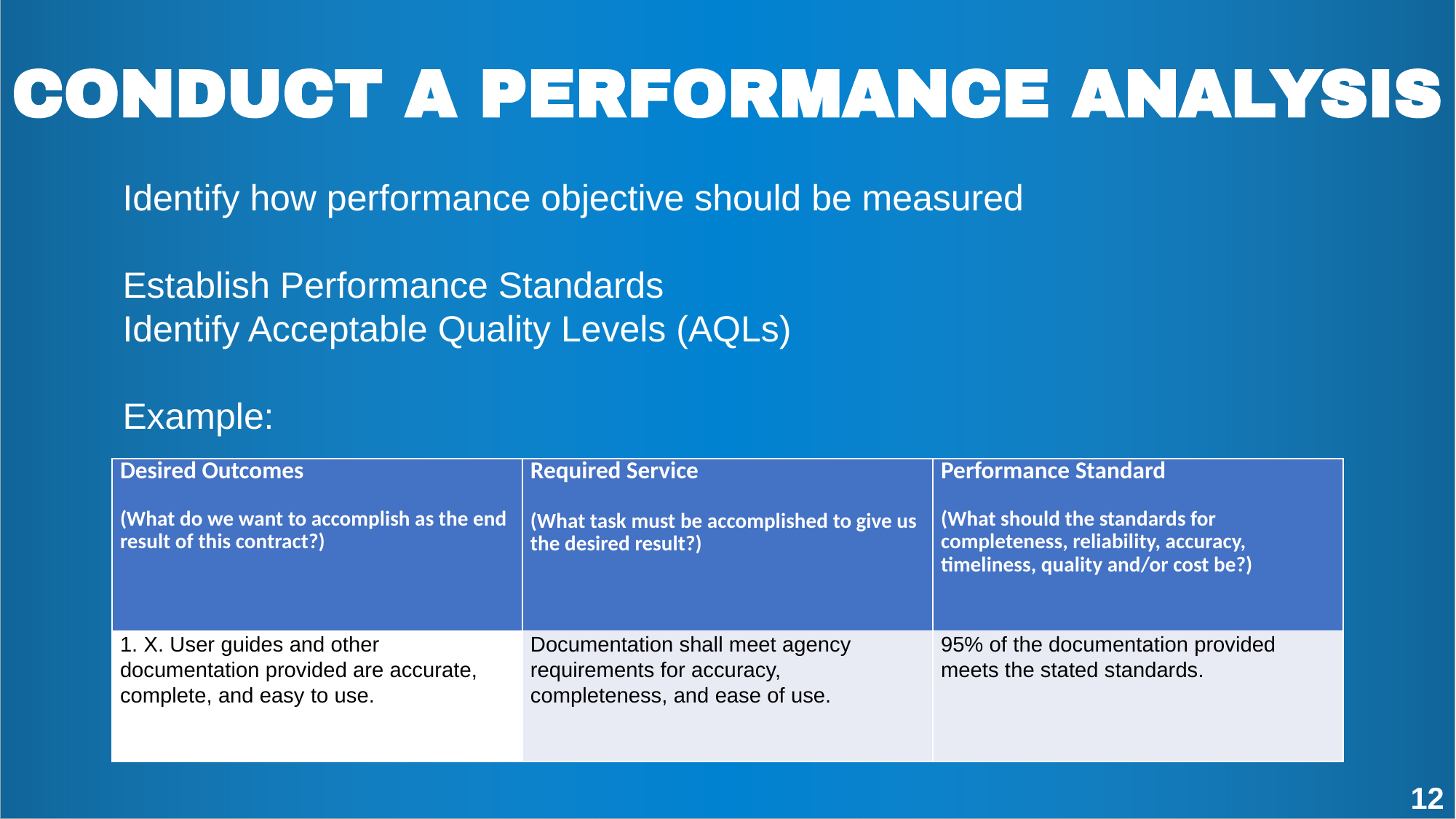

CONDUCT A PERFORMANCE ANALYSIS
Identify how performance objective should be measured

Establish Performance Standards
Identify Acceptable Quality Levels (AQLs)
Example:
| Desired Outcomes (What do we want to accomplish as the end result of this contract?) | Required Service (What task must be accomplished to give us the desired result?) | Performance Standard (What should the standards for completeness, reliability, accuracy, timeliness, quality and/or cost be?) |
| --- | --- | --- |
| 1. X. User guides and other documentation provided are accurate, complete, and easy to use. | Documentation shall meet agency requirements for accuracy, completeness, and ease of use. | 95% of the documentation provided meets the stated standards. |
12